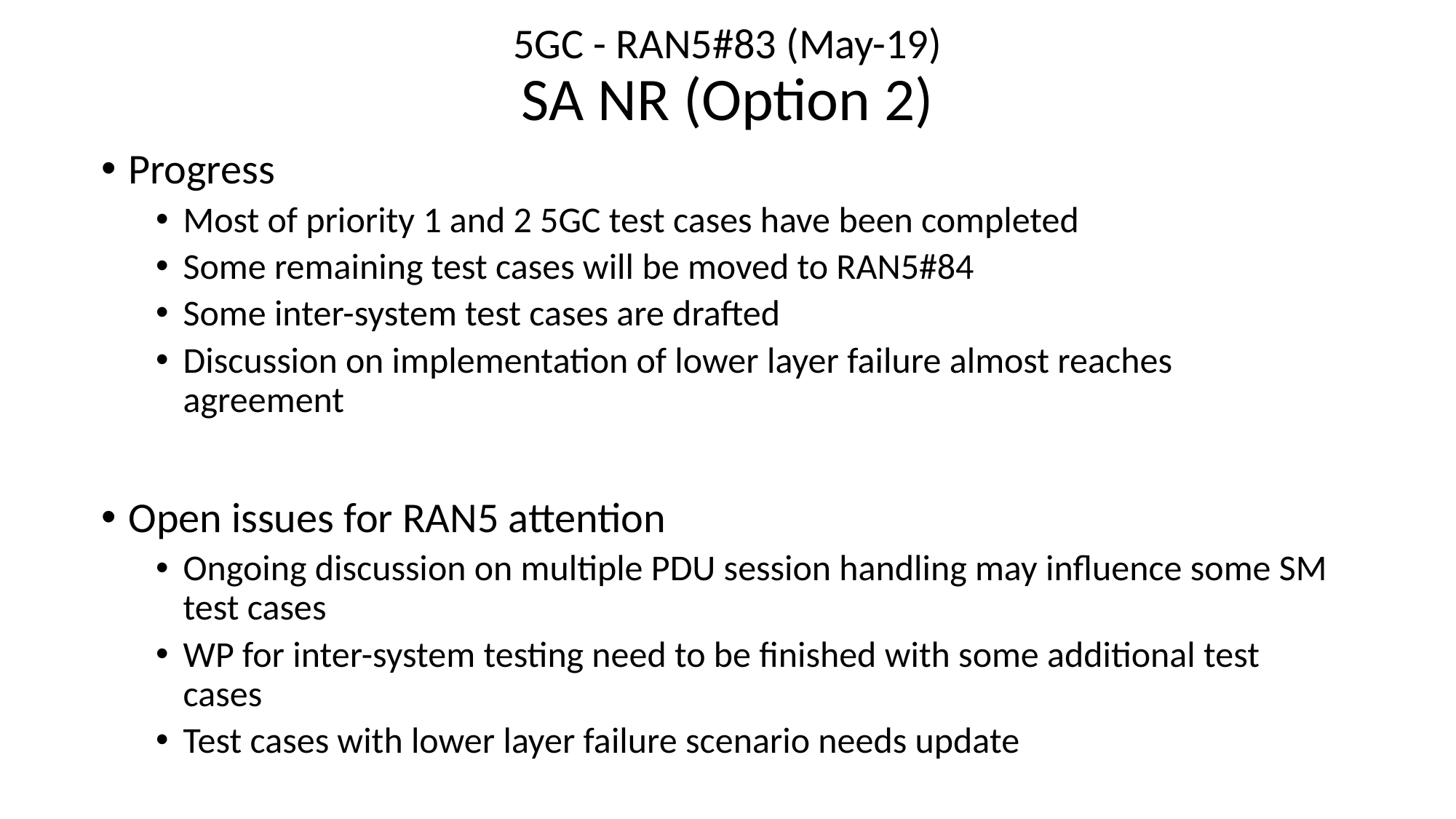

# 5GC - RAN5#83 (May-19) SA NR (Option 2)
Progress
Most of priority 1 and 2 5GC test cases have been completed
Some remaining test cases will be moved to RAN5#84
Some inter-system test cases are drafted
Discussion on implementation of lower layer failure almost reaches agreement

Open issues for RAN5 attention
Ongoing discussion on multiple PDU session handling may influence some SM test cases
WP for inter-system testing need to be finished with some additional test cases
Test cases with lower layer failure scenario needs update